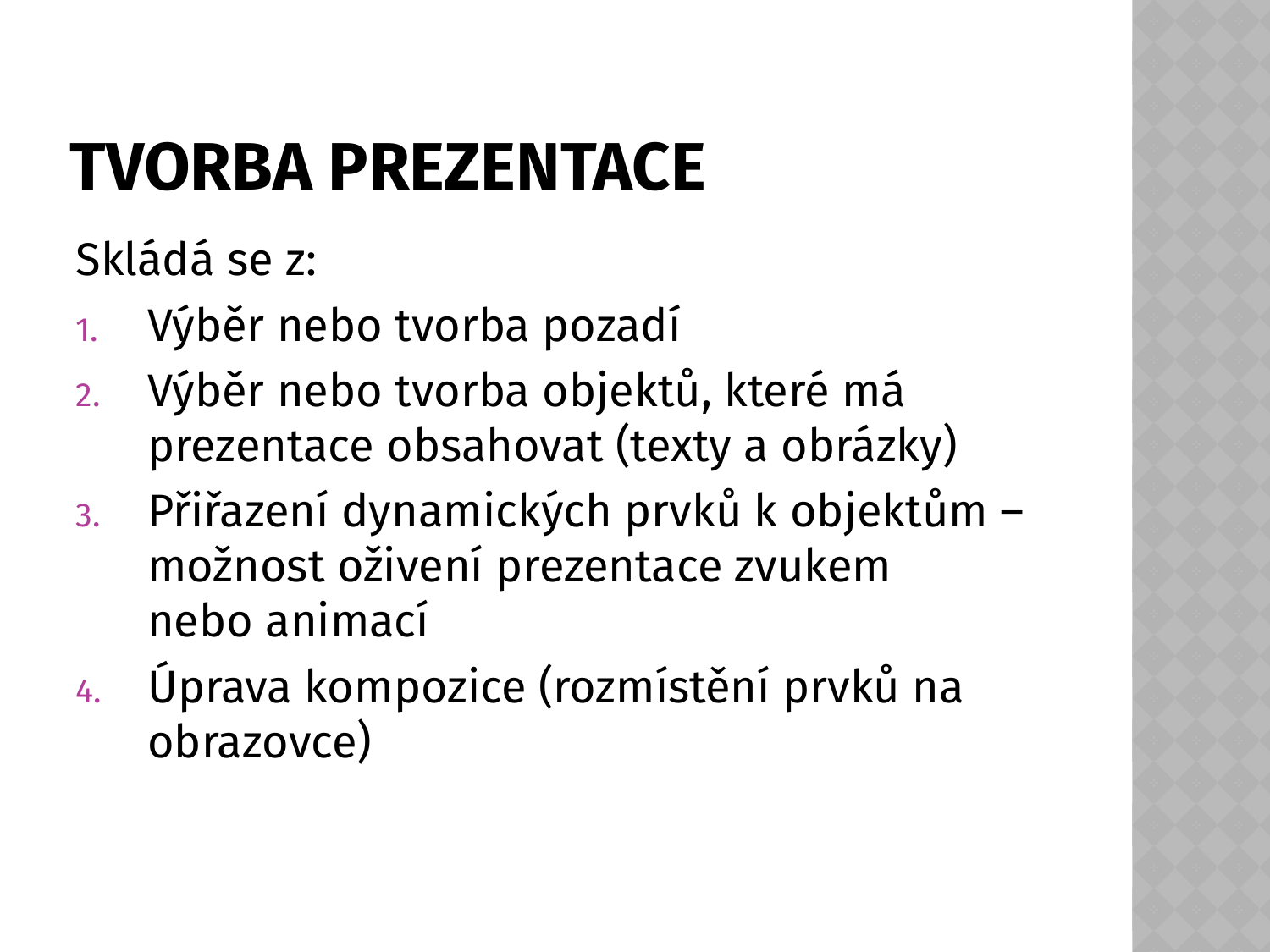

# Tvorba prezentace
Skládá se z:
Výběr nebo tvorba pozadí
Výběr nebo tvorba objektů, které má prezentace obsahovat (texty a obrázky)
Přiřazení dynamických prvků k objektům – možnost oživení prezentace zvukem nebo animací
Úprava kompozice (rozmístění prvků na obrazovce)